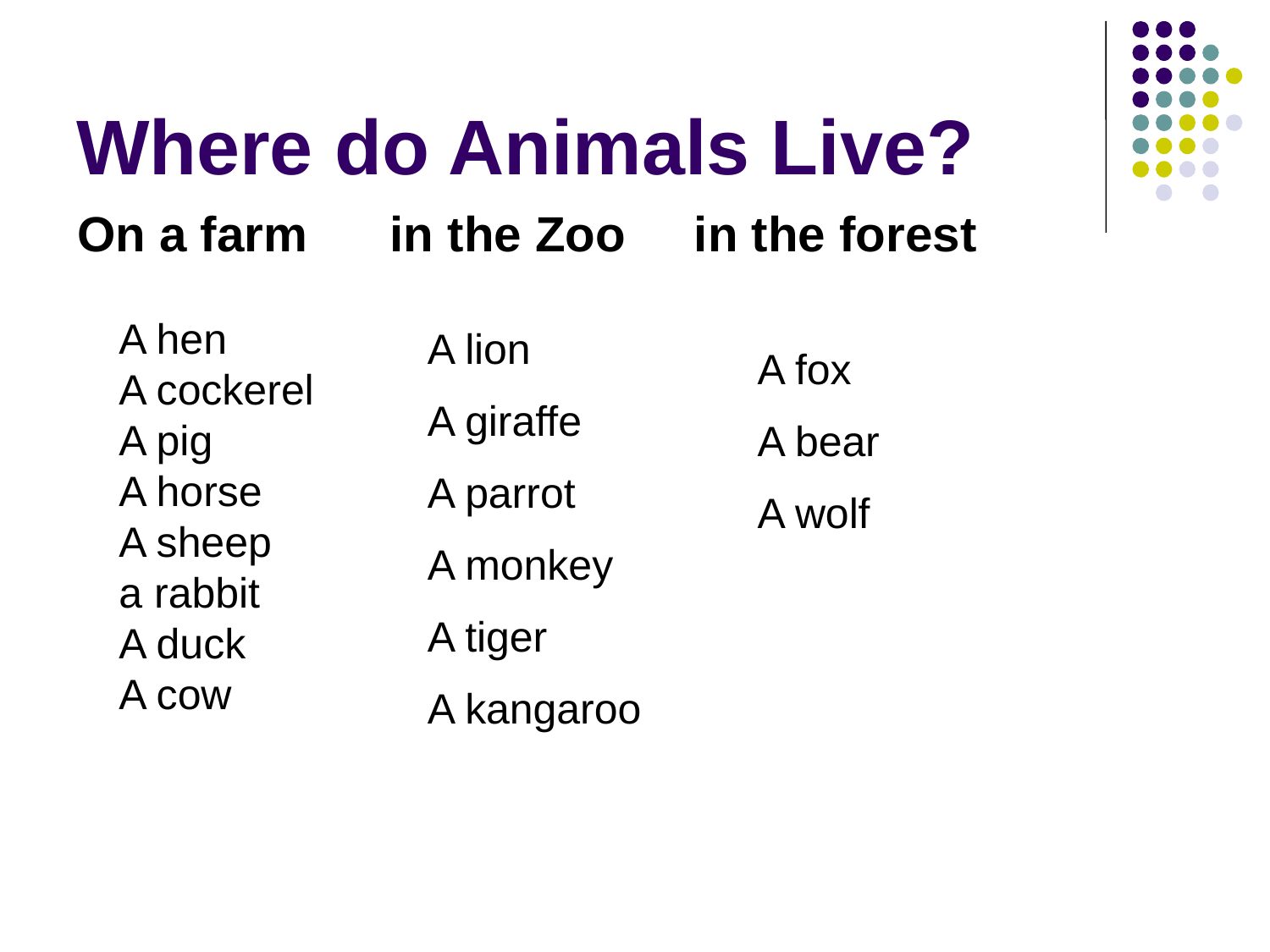

# Where do Animals Live?
On a farm      in the Zoo     in the forest

A hen
A cockerel
A pig
A horse
A sheep
a rabbit
A duck
A cow

A lion
A giraffe
A parrot
A monkey
A tiger
A kangaroo

A fox
A bear
A wolf